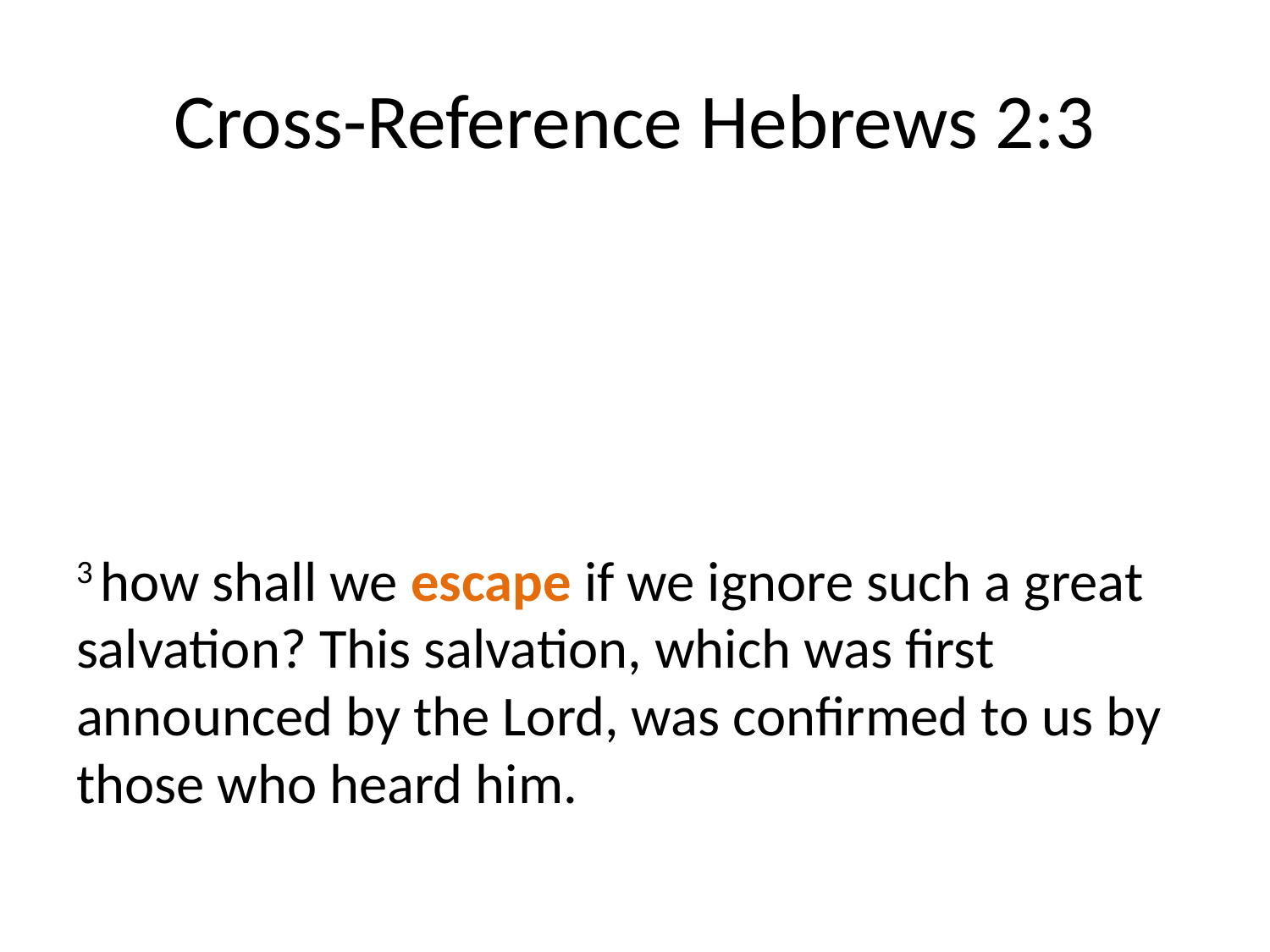

# Cross-Reference Hebrews 2:3

3 how shall we escape if we ignore such a great salvation? This salvation, which was first announced by the Lord, was confirmed to us by those who heard him.